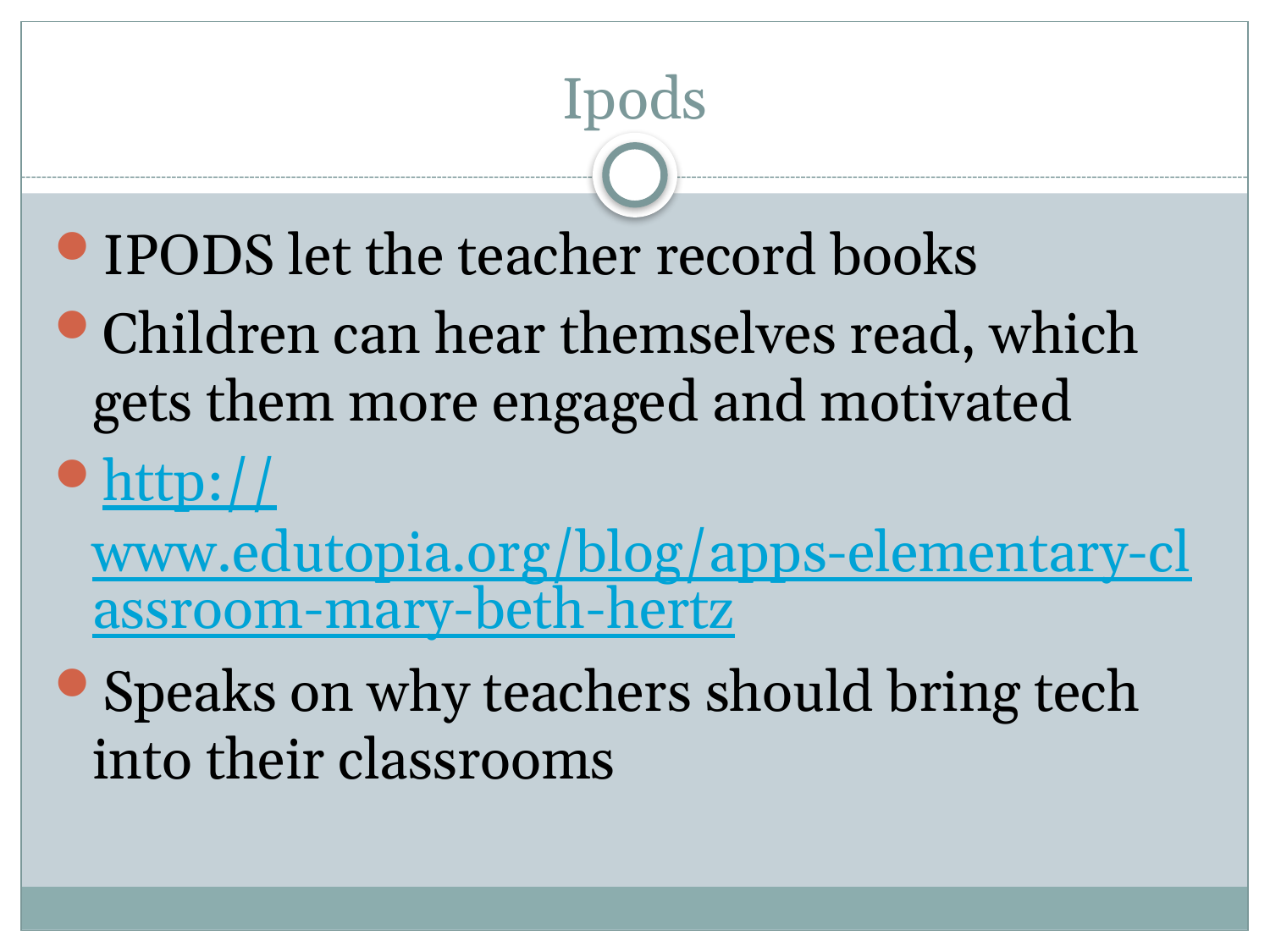

# Ipods
IPODS let the teacher record books
Children can hear themselves read, which gets them more engaged and motivated
http://www.edutopia.org/blog/apps-elementary-classroom-mary-beth-hertz
Speaks on why teachers should bring tech into their classrooms